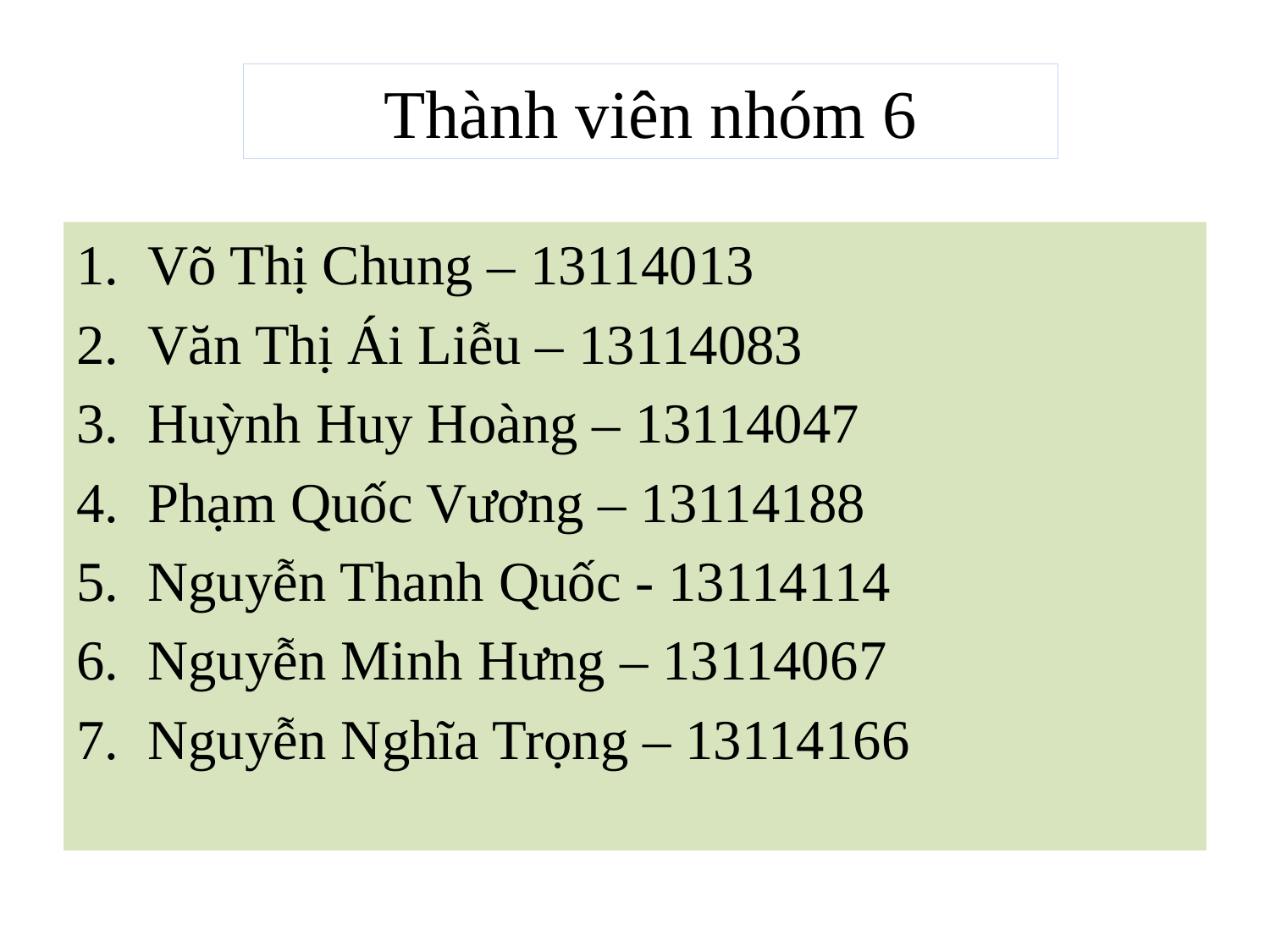

# Thành viên nhóm 6
Võ Thị Chung – 13114013
Văn Thị Ái Liễu – 13114083
Huỳnh Huy Hoàng – 13114047
Phạm Quốc Vương – 13114188
Nguyễn Thanh Quốc - 13114114
Nguyễn Minh Hưng – 13114067
Nguyễn Nghĩa Trọng – 13114166